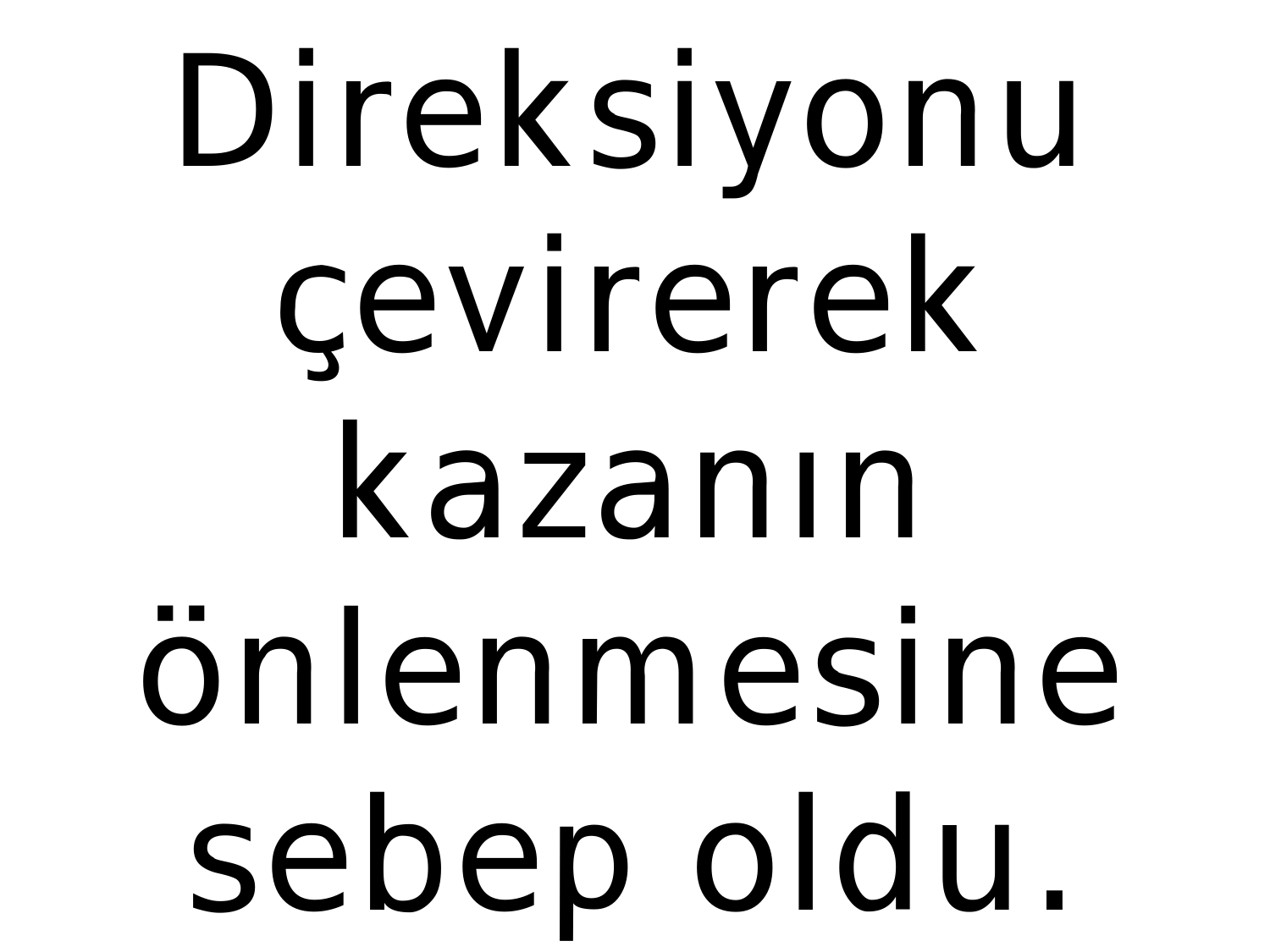

# Direksiyonu çevirerek kazanın önlenmesine sebep oldu.